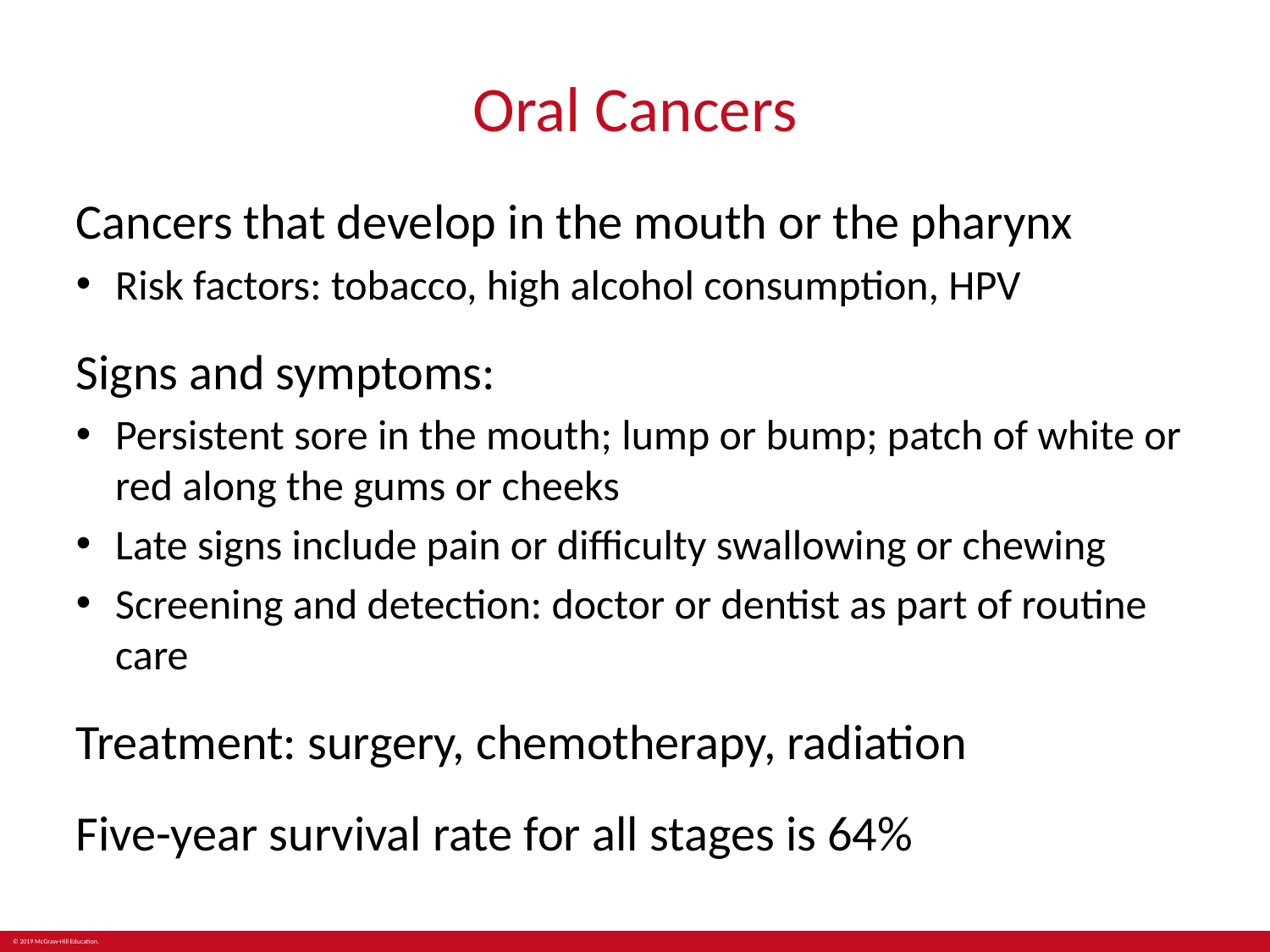

# Oral Cancers
Cancers that develop in the mouth or the pharynx
Risk factors: tobacco, high alcohol consumption, HPV
Signs and symptoms:
Persistent sore in the mouth; lump or bump; patch of white or red along the gums or cheeks
Late signs include pain or difficulty swallowing or chewing
Screening and detection: doctor or dentist as part of routine care
Treatment: surgery, chemotherapy, radiation
Five-year survival rate for all stages is 64%